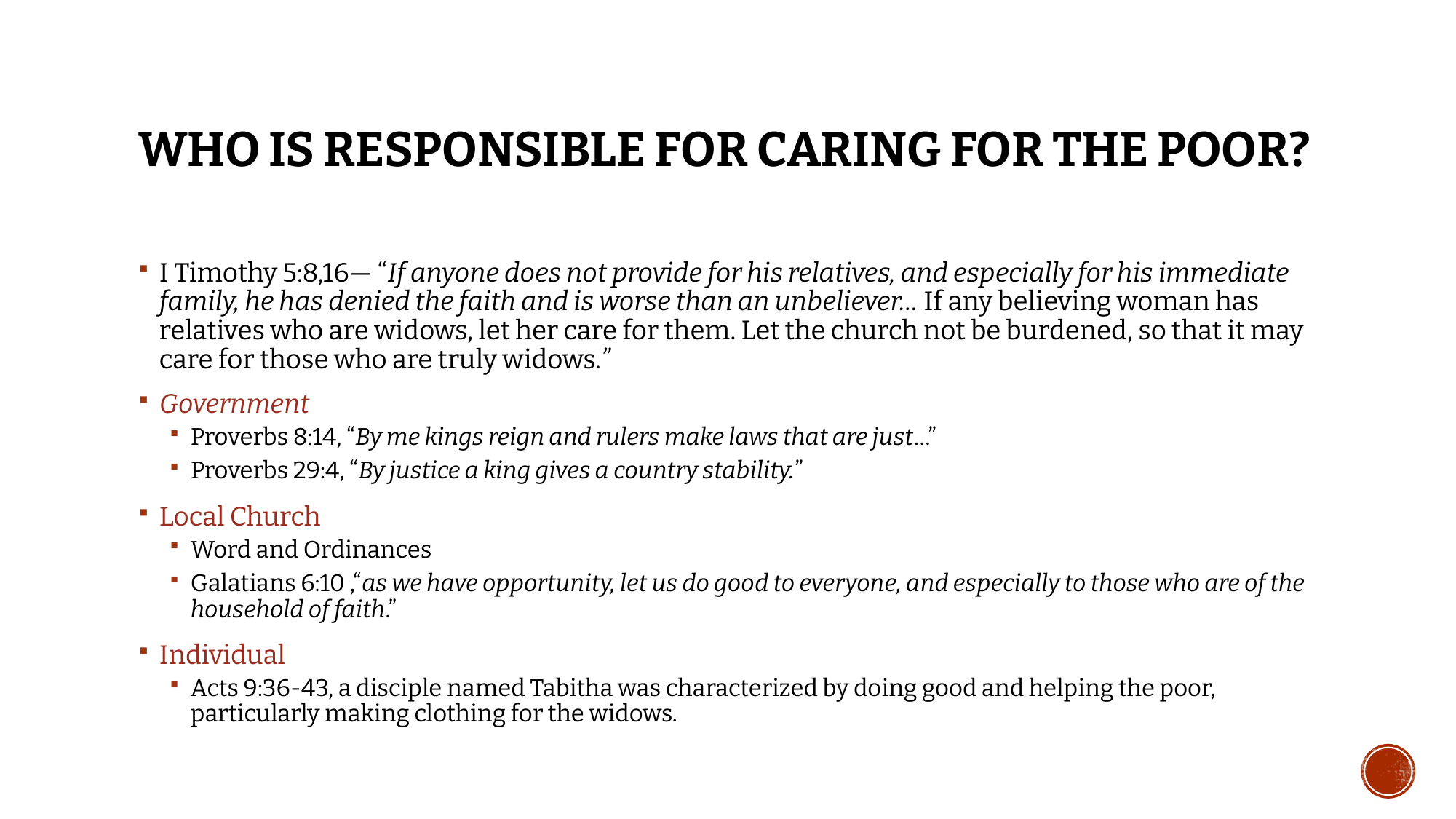

# Who is responsible for caring for the poor?
I Timothy 5:8,16— “If anyone does not provide for his relatives, and especially for his immediate family, he has denied the faith and is worse than an unbeliever… If any believing woman has relatives who are widows, let her care for them. Let the church not be burdened, so that it may care for those who are truly widows.”
Government
Proverbs 8:14, “By me kings reign and rulers make laws that are just…”
Proverbs 29:4, “By justice a king gives a country stability.”
Local Church
Word and Ordinances
Galatians 6:10 ,“as we have opportunity, let us do good to everyone, and especially to those who are of the household of faith.”
Individual
Acts 9:36-43, a disciple named Tabitha was characterized by doing good and helping the poor, particularly making clothing for the widows.